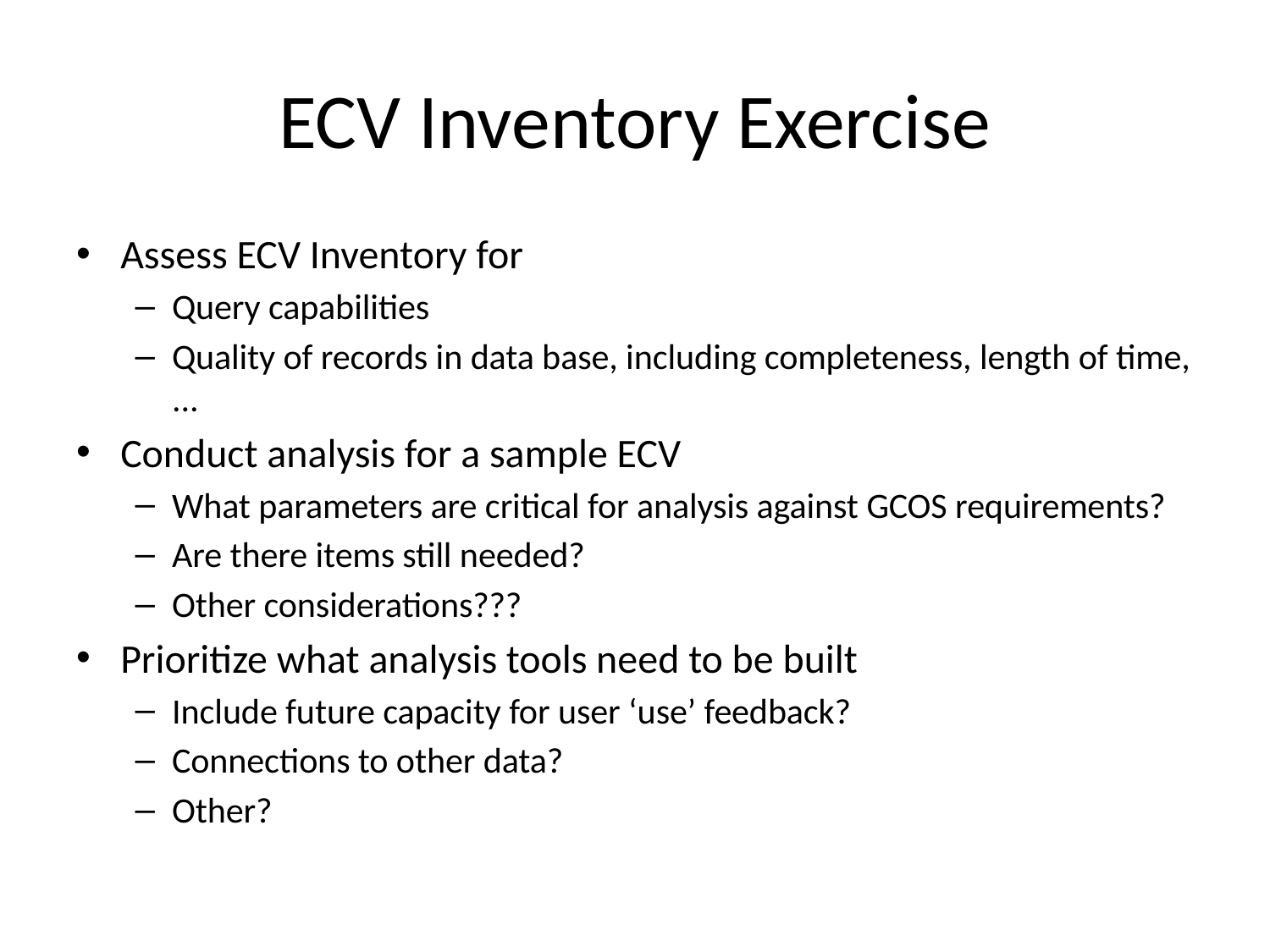

# ECV Inventory Exercise
Assess ECV Inventory for
Query capabilities
Quality of records in data base, including completeness, length of time, ...
Conduct analysis for a sample ECV
What parameters are critical for analysis against GCOS requirements?
Are there items still needed?
Other considerations???
Prioritize what analysis tools need to be built
Include future capacity for user ‘use’ feedback?
Connections to other data?
Other?